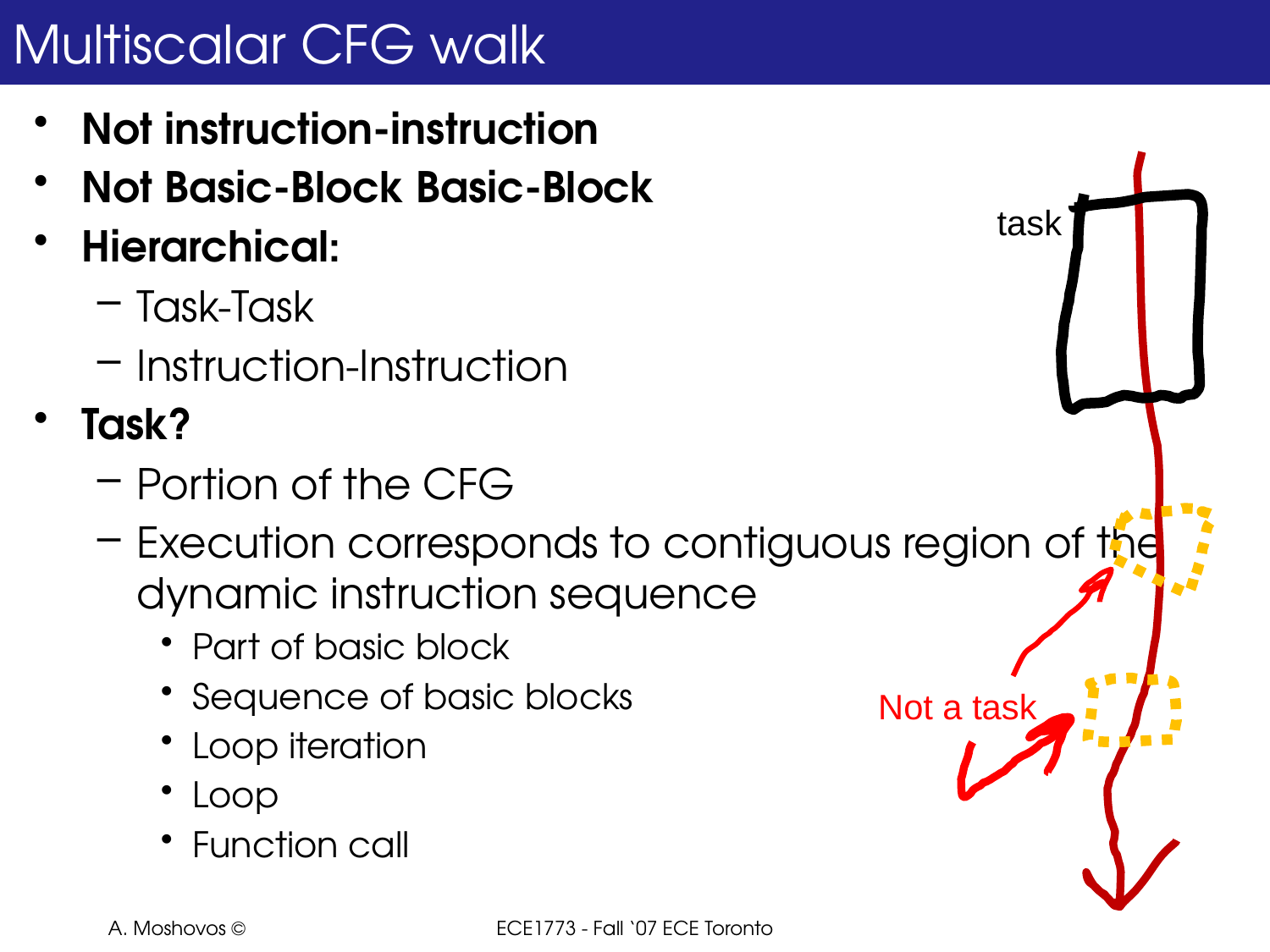

# Multiscalar CFG walk
Not instruction-instruction
Not Basic-Block Basic-Block
Hierarchical:
Task-Task
Instruction-Instruction
Task?
Portion of the CFG
Execution corresponds to contiguous region of the dynamic instruction sequence
Part of basic block
Sequence of basic blocks
Loop iteration
Loop
Function call

task

Not a task

A. Moshovos ©
ECE1773 - Fall ‘07 ECE Toronto